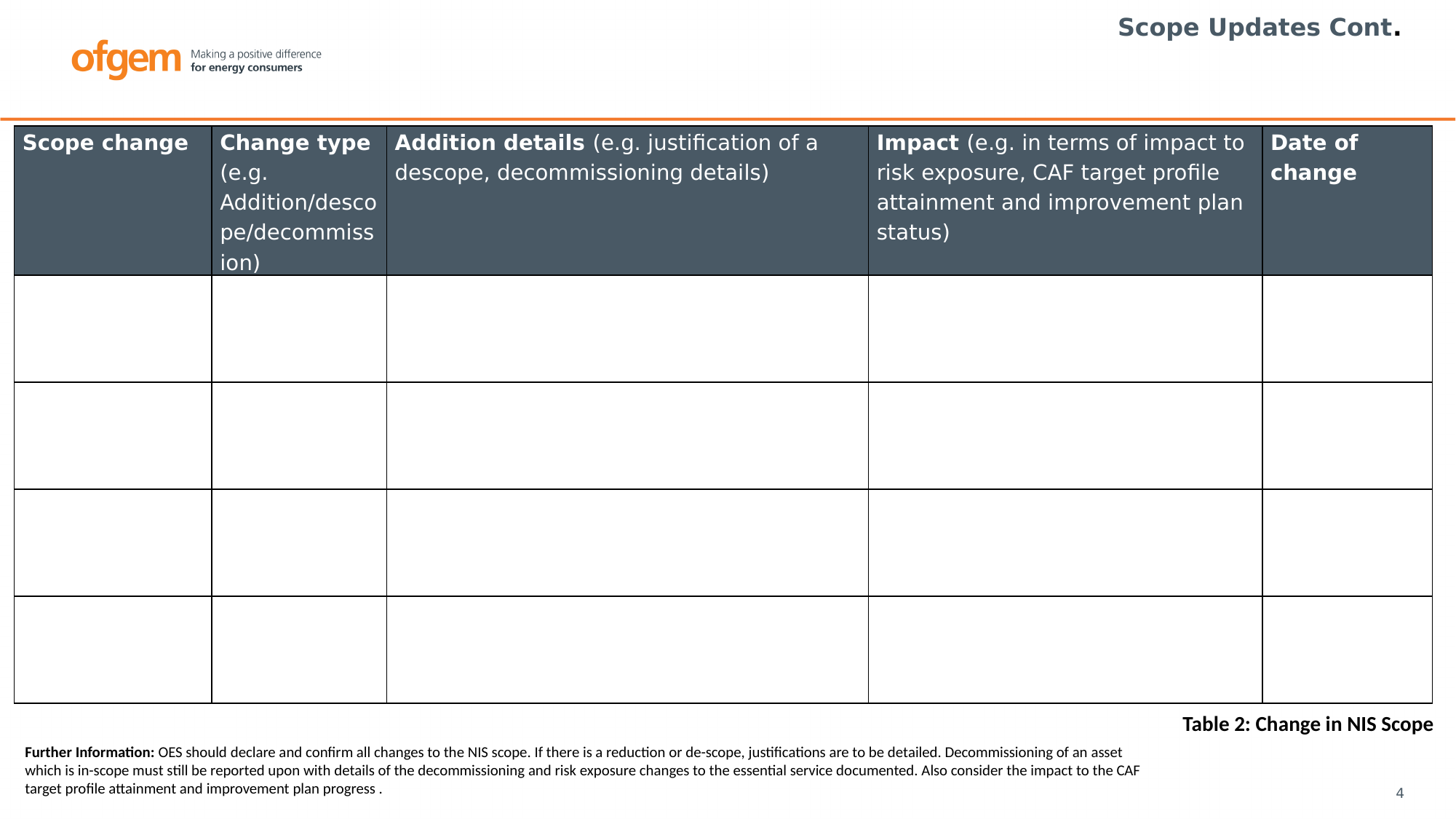

# Scope Updates Cont.
| Scope change | Change type (e.g. Addition/descope/decommission) | Addition details (e.g. justification of a descope, decommissioning details) | Impact (e.g. in terms of impact to risk exposure, CAF target profile attainment and improvement plan status) | Date of change |
| --- | --- | --- | --- | --- |
|  |  |  |  |  |
|  |  |  |  |  |
|  |  |  |  |  |
|  |  |  |  |  |
Table 2: Change in NIS Scope
Further Information: OES should declare and confirm all changes to the NIS scope. If there is a reduction or de-scope, justifications are to be detailed. Decommissioning of an asset which is in-scope must still be reported upon with details of the decommissioning and risk exposure changes to the essential service documented. Also consider the impact to the CAF target profile attainment and improvement plan progress .

4